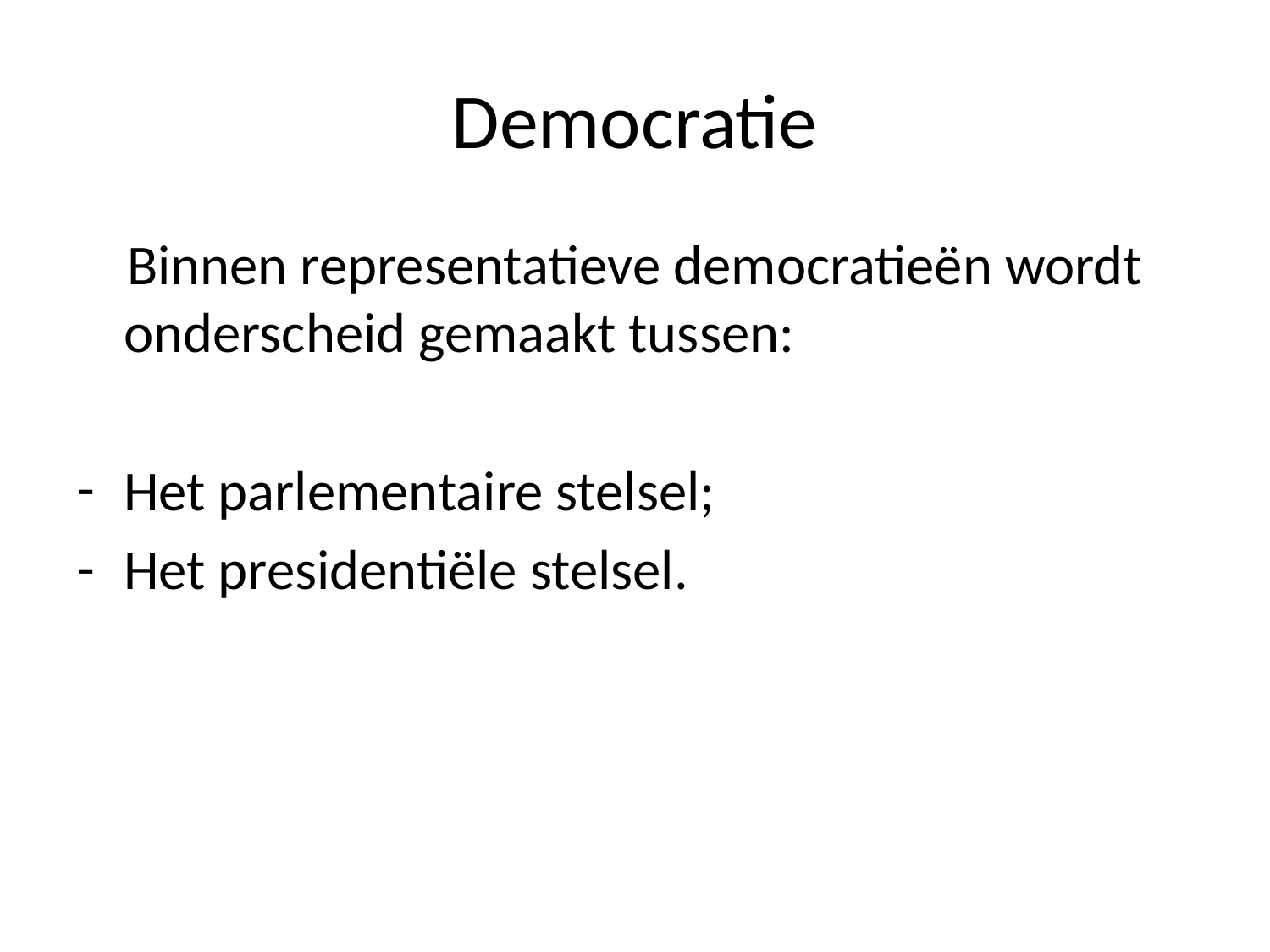

# Democratie
    Binnen representatieve democratieën wordt onderscheid gemaakt tussen:

Het parlementaire stelsel;
Het presidentiële stelsel.